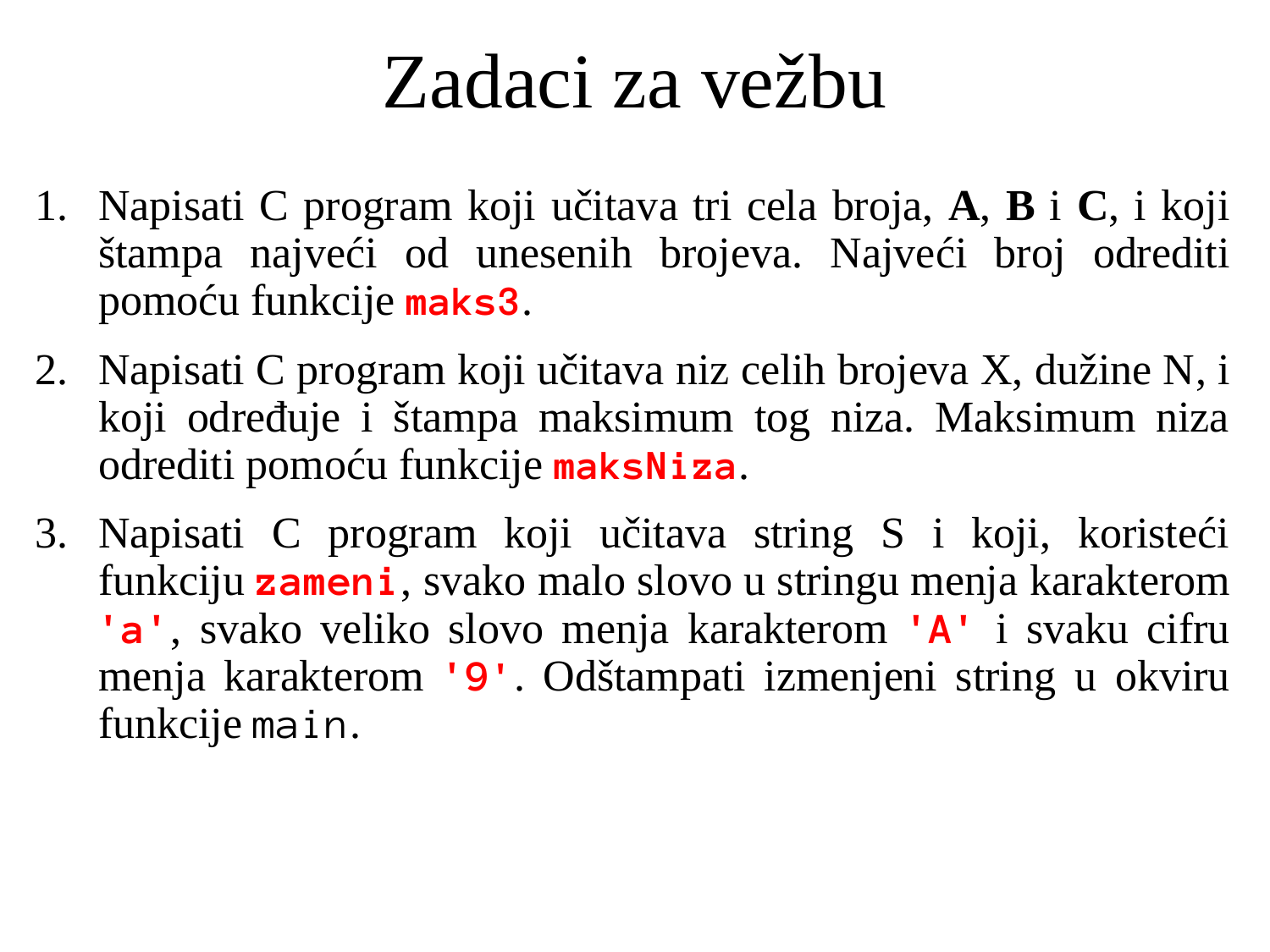

# Zadaci za vežbu
Napisati C program koji učitava tri cela broja, A, B i C, i koji štampa najveći od unesenih brojeva. Najveći broj odrediti pomoću funkcije maks3.
Napisati C program koji učitava niz celih brojeva X, dužine N, i koji određuje i štampa maksimum tog niza. Maksimum niza odrediti pomoću funkcije maksNiza.
Napisati C program koji učitava string S i koji, koristeći funkciju zameni, svako malo slovo u stringu menja karakterom 'a', svako veliko slovo menja karakterom 'A' i svaku cifru menja karakterom '9'. Odštampati izmenjeni string u okviru funkcije main.